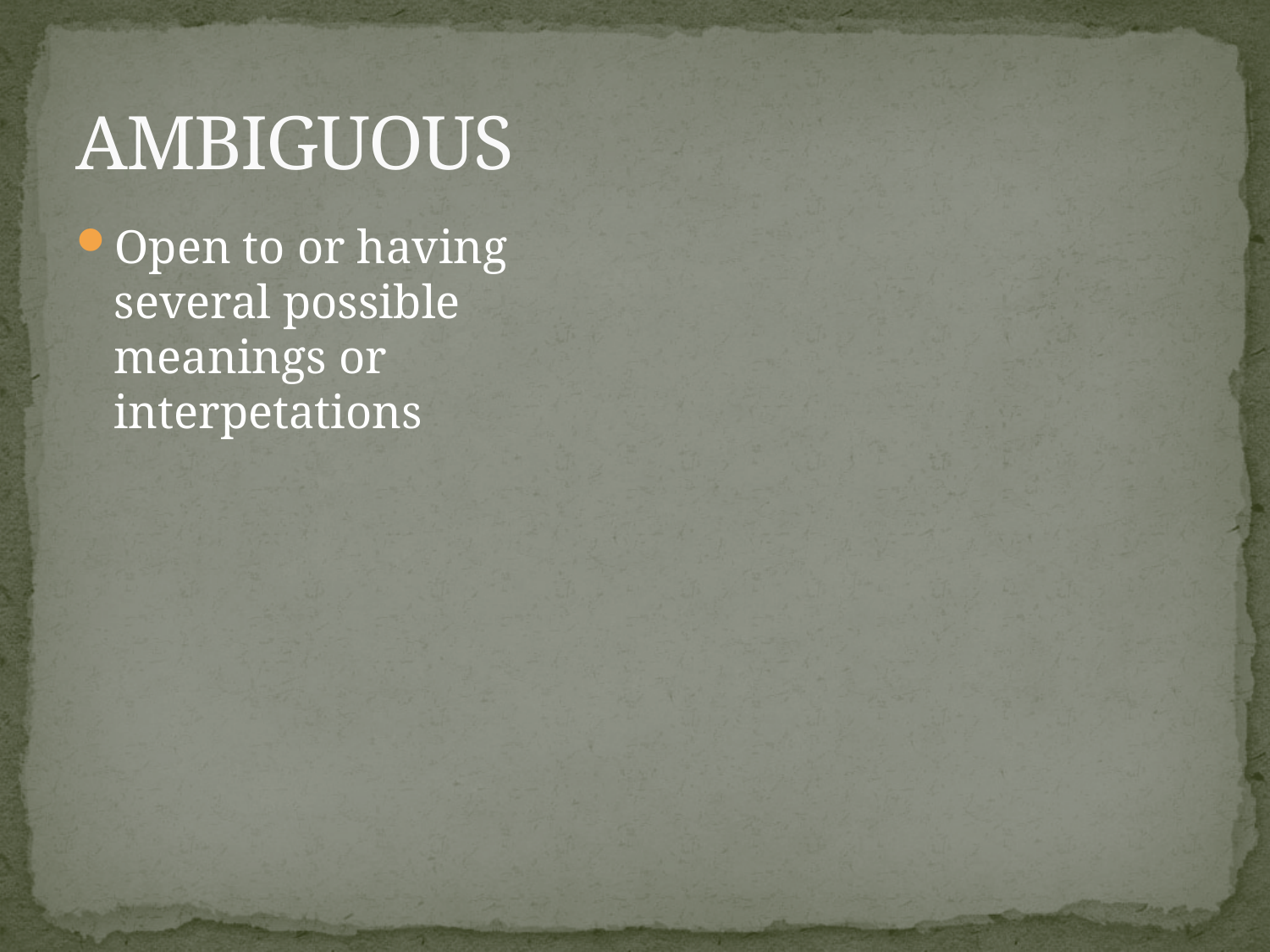

# AMBIGUOUS
Open to or having several possible meanings or interpetations